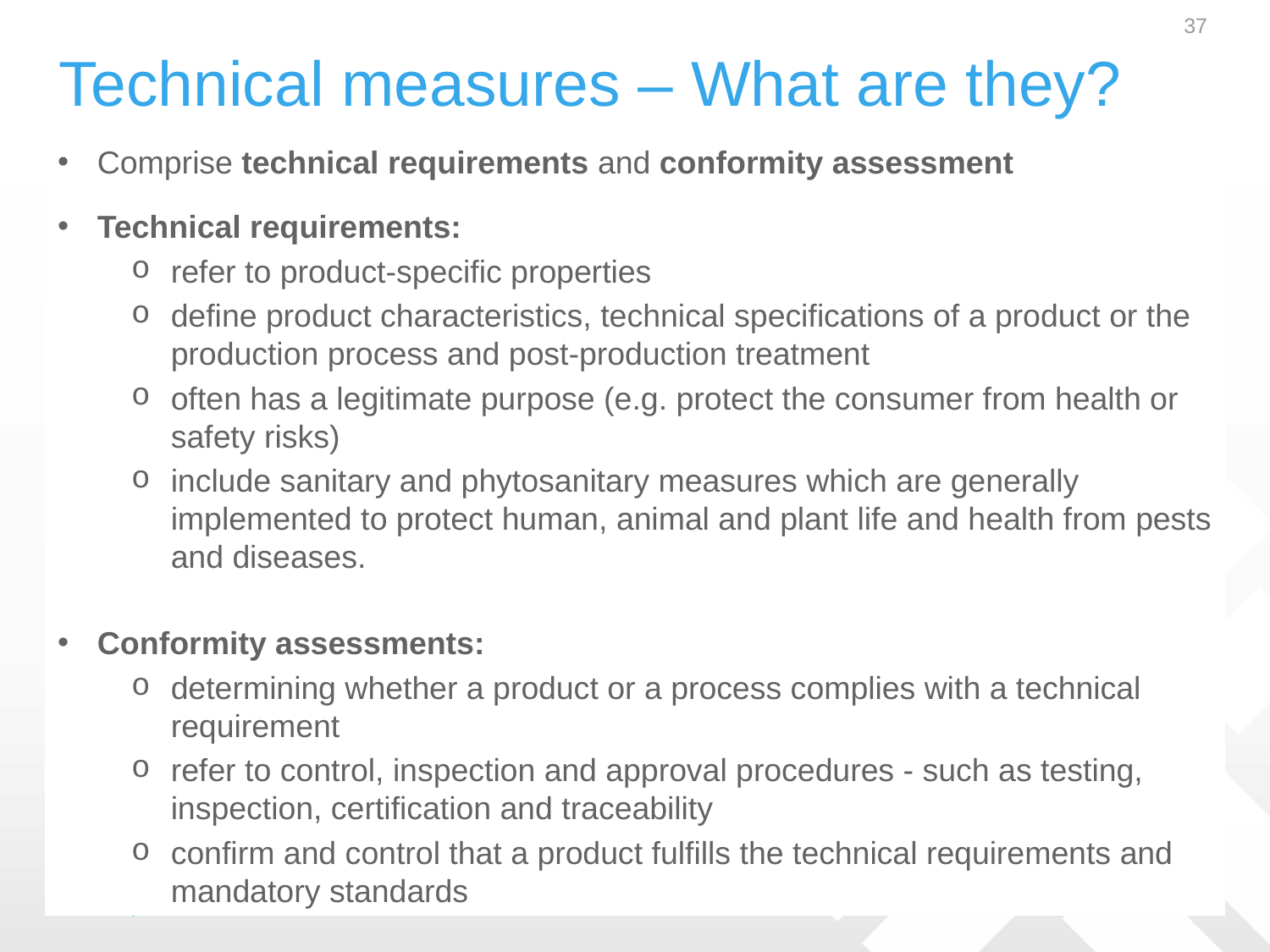

37
# Technical measures – What are they?
Comprise technical requirements and conformity assessment

Technical requirements:
refer to product-specific properties
define product characteristics, technical specifications of a product or the production process and post-production treatment
often has a legitimate purpose (e.g. protect the consumer from health or safety risks)
include sanitary and phytosanitary measures which are generally implemented to protect human, animal and plant life and health from pests and diseases.

Conformity assessments:
determining whether a product or a process complies with a technical requirement
refer to control, inspection and approval procedures - such as testing, inspection, certification and traceability
confirm and control that a product fulfills the technical requirements and mandatory standards